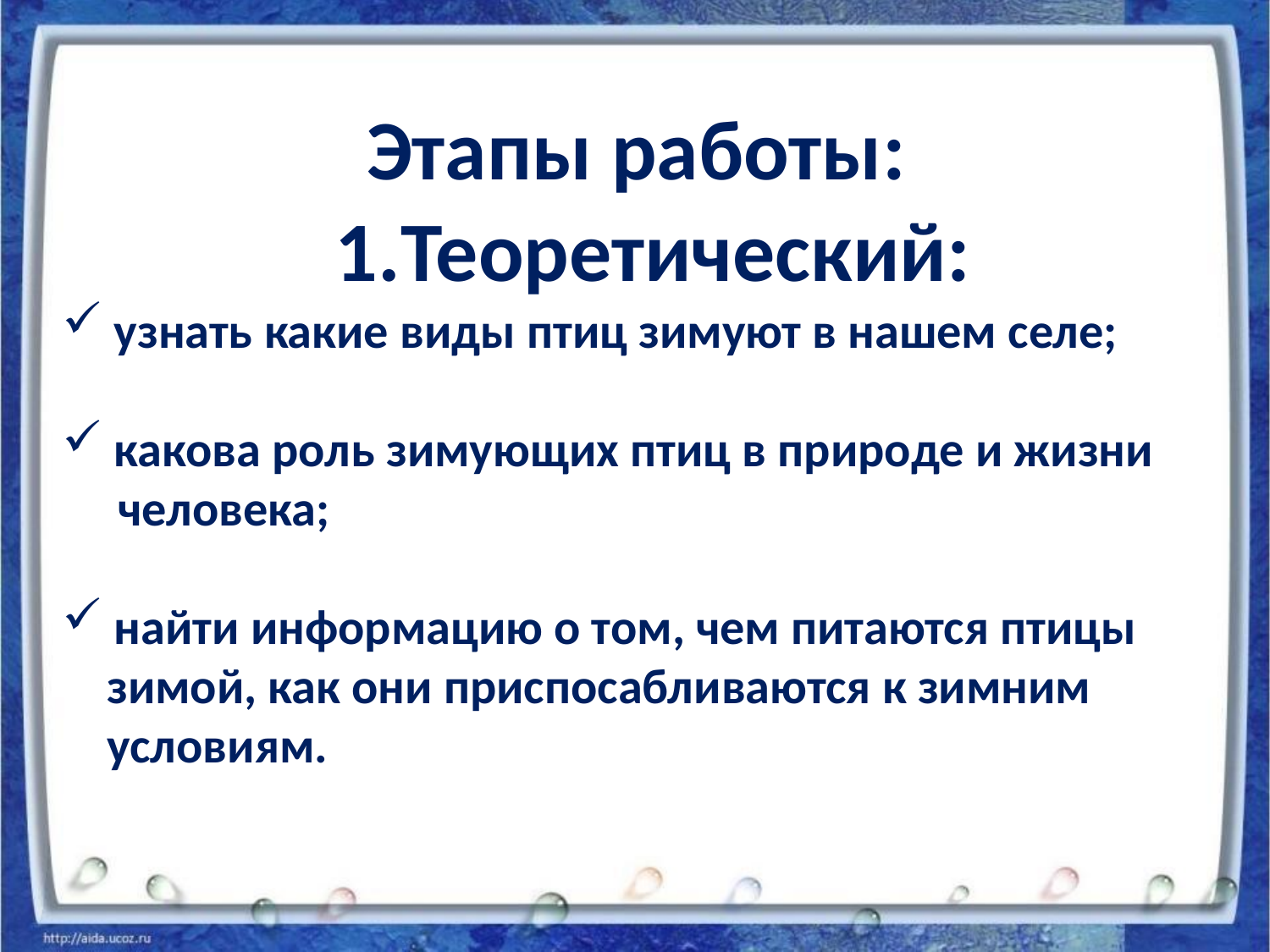

Этапы работы:
		 1.Теоретический:
 узнать какие виды птиц зимуют в нашем селе;

 какова роль зимующих птиц в природе и жизни
     человека;

 найти информацию о том, чем питаются птицы
    зимой, как они приспосабливаются к зимним
    условиям.